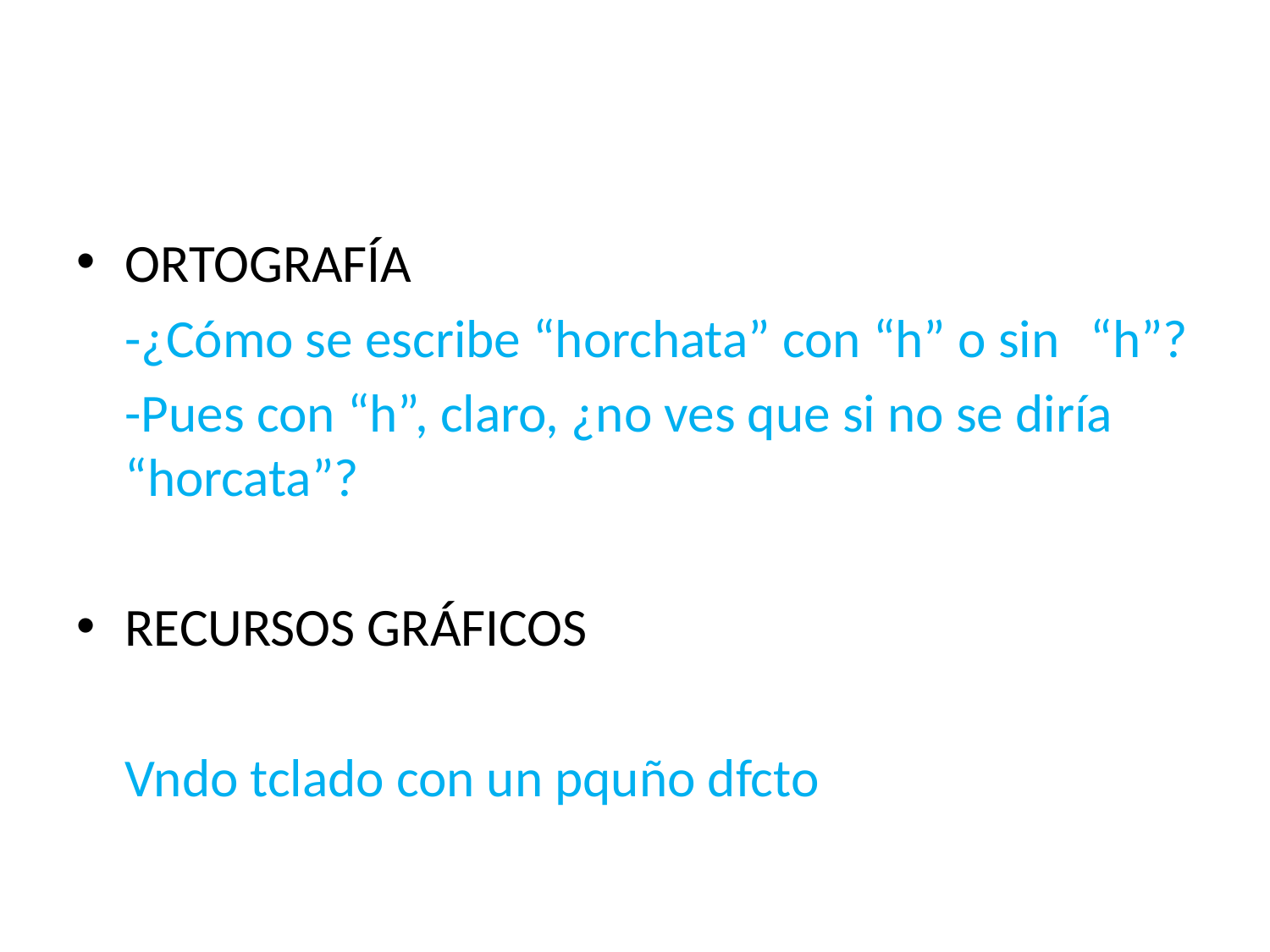

#
ORTOGRAFÍA
		-¿Cómo se escribe “horchata” con “h” o sin 	“h”?
		-Pues con “h”, claro, ¿no ves que si no se diría 	“horcata”?

RECURSOS GRÁFICOS

		Vndo tclado con un pquño dfcto